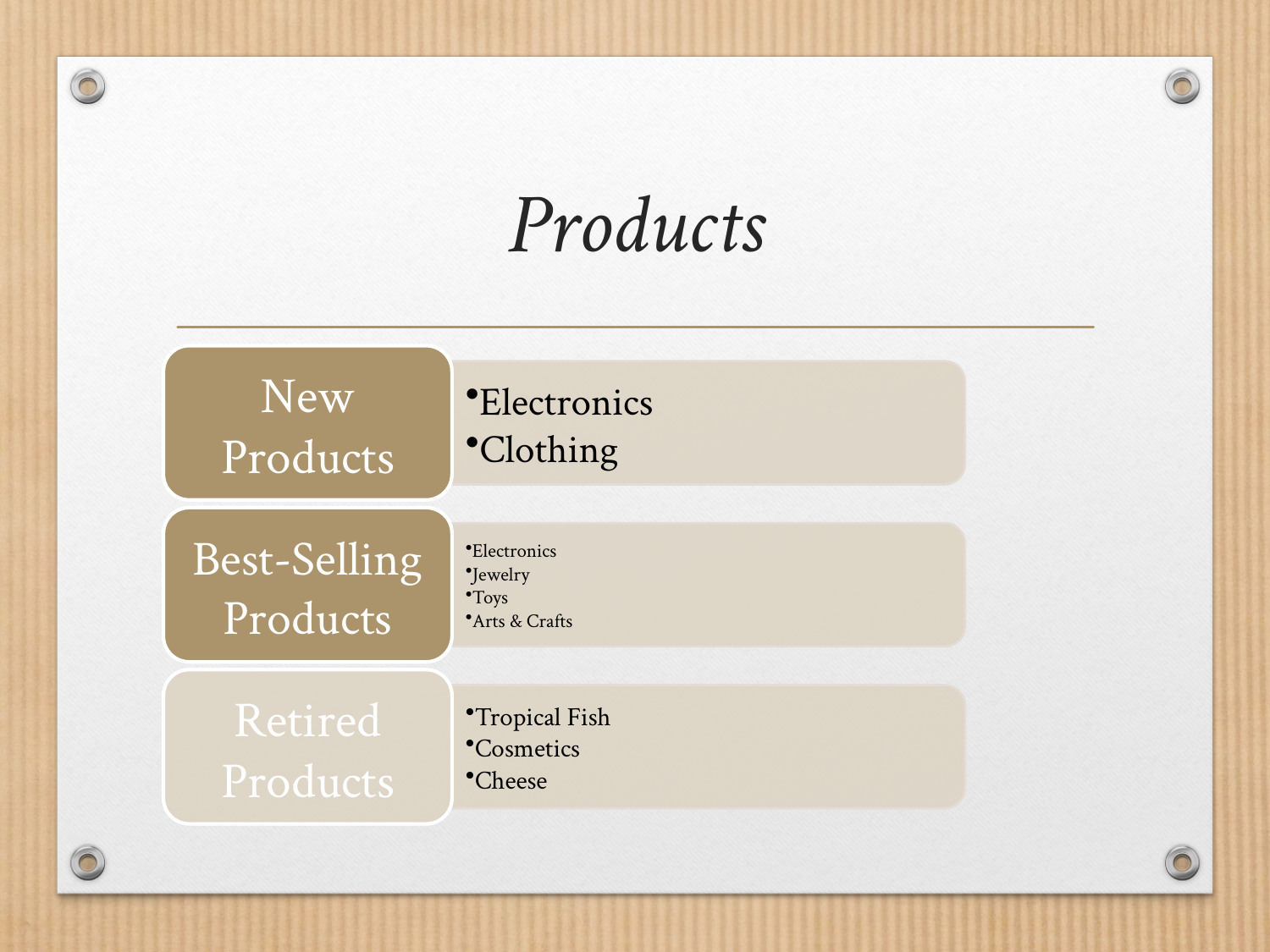

# Products
New Products
Electronics
Clothing
Best-Selling Products
Electronics
Jewelry
Toys
Arts & Crafts
Retired Products
Tropical Fish
Cosmetics
Cheese